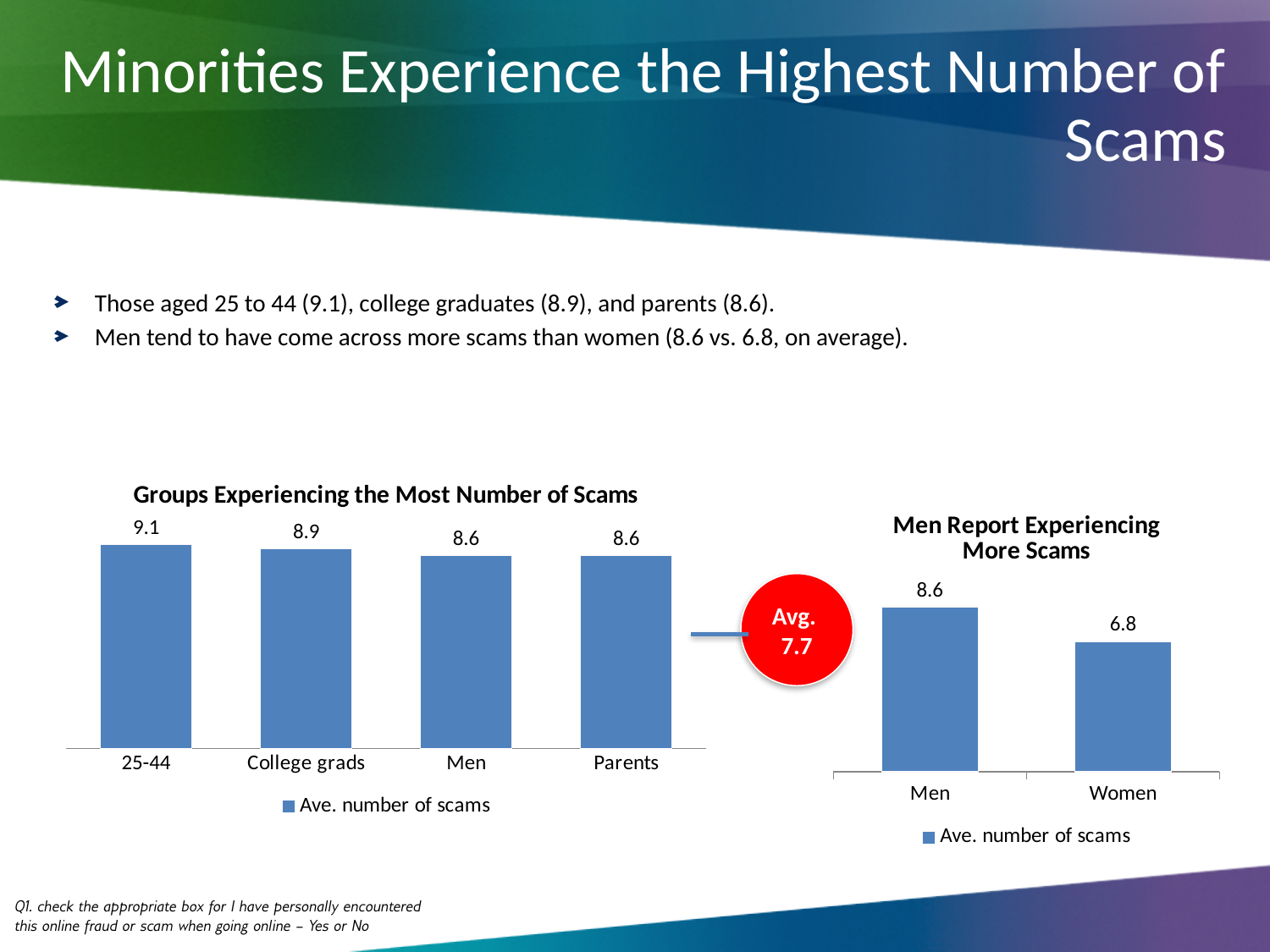

# Minorities Experience the Highest Number of Scams
Those aged 25 to 44 (9.1), college graduates (8.9), and parents (8.6).
Men tend to have come across more scams than women (8.6 vs. 6.8, on average).

### Chart: Groups Experiencing the Most Number of Scams

| Category | Ave. number of scams |
|---|---|
| 25-44 | 9.1 |
| College grads | 8.9 |
| Men | 8.6 |
| Parents | 8.6 |

### Chart: Men Report Experiencing More Scams

| Category | Ave. number of scams |
|---|---|
| Men | 8.6 |
| Women | 6.8 |
Avg.
7.7
Q1. check the appropriate box for I have personally encountered
this online fraud or scam when going online – Yes or No